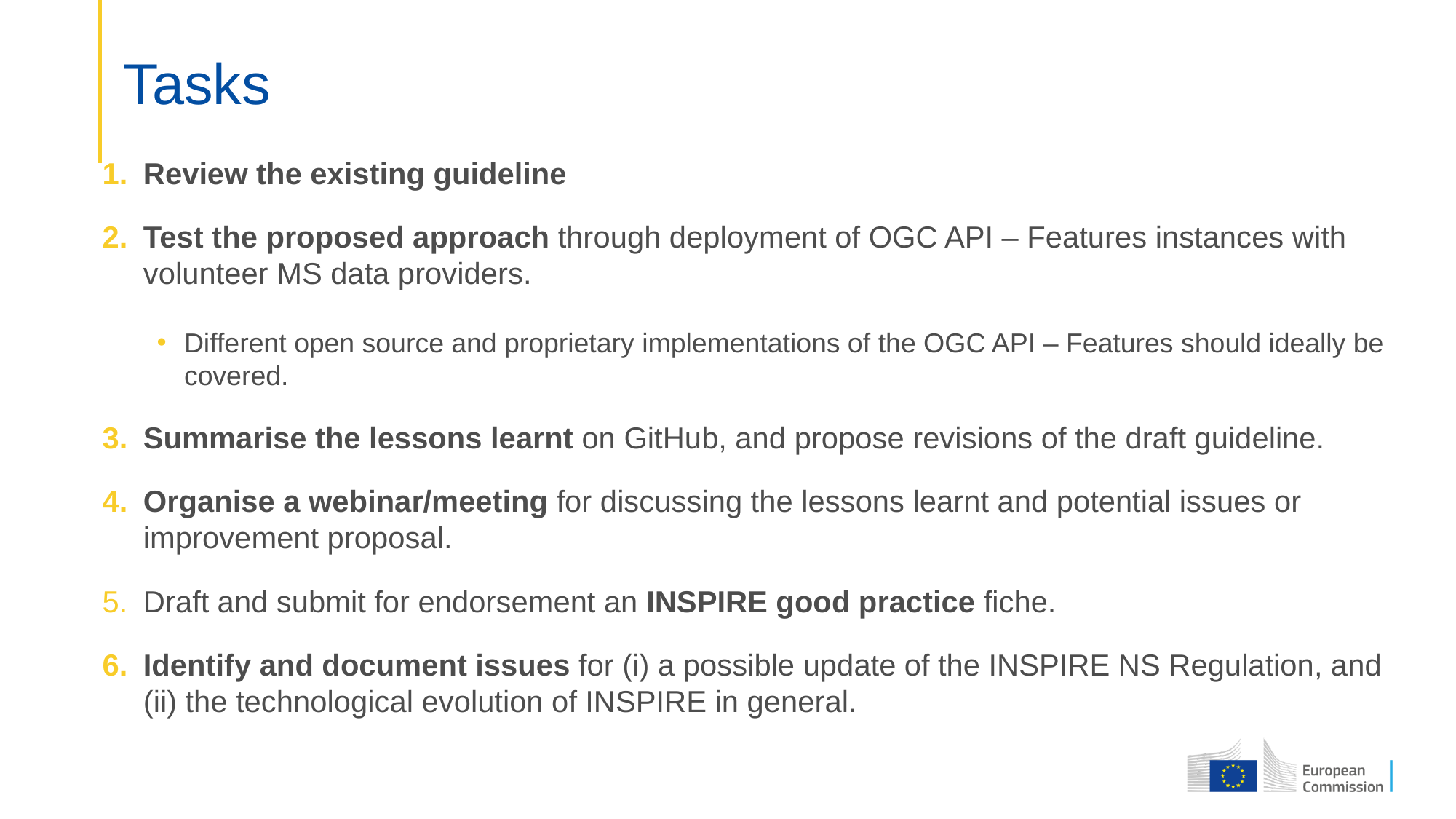

# Tasks
Review the existing guideline
Test the proposed approach through deployment of OGC API – Features instances with volunteer MS data providers.
Different open source and proprietary implementations of the OGC API – Features should ideally be covered.
Summarise the lessons learnt on GitHub, and propose revisions of the draft guideline.
Organise a webinar/meeting for discussing the lessons learnt and potential issues or improvement proposal.
Draft and submit for endorsement an INSPIRE good practice fiche.
Identify and document issues for (i) a possible update of the INSPIRE NS Regulation, and (ii) the technological evolution of INSPIRE in general.